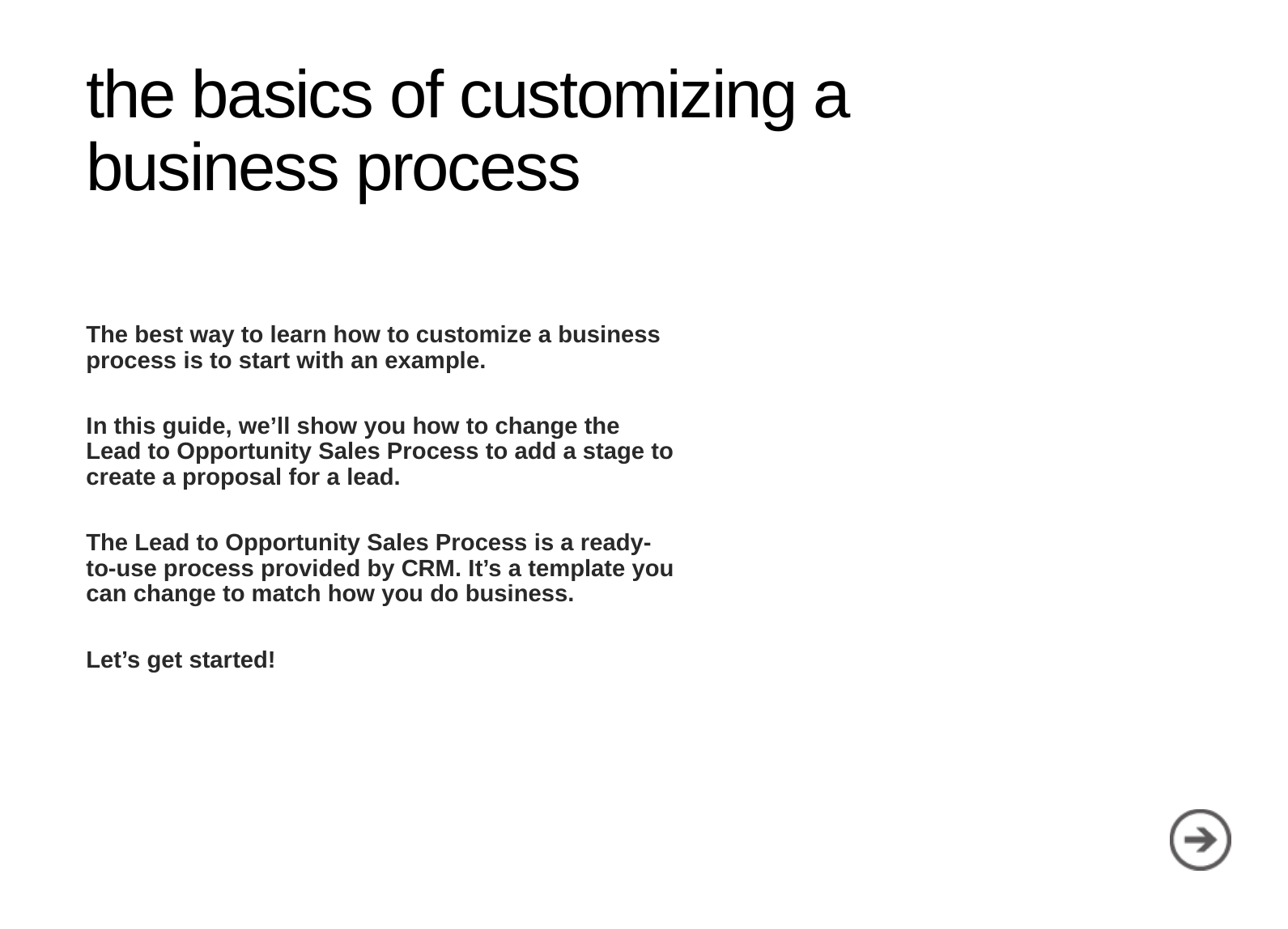

# the basics of customizing a business process
The best way to learn how to customize a business process is to start with an example.
In this guide, we’ll show you how to change the Lead to Opportunity Sales Process to add a stage to create a proposal for a lead.
The Lead to Opportunity Sales Process is a ready-to-use process provided by CRM. It’s a template you can change to match how you do business.
Let’s get started!